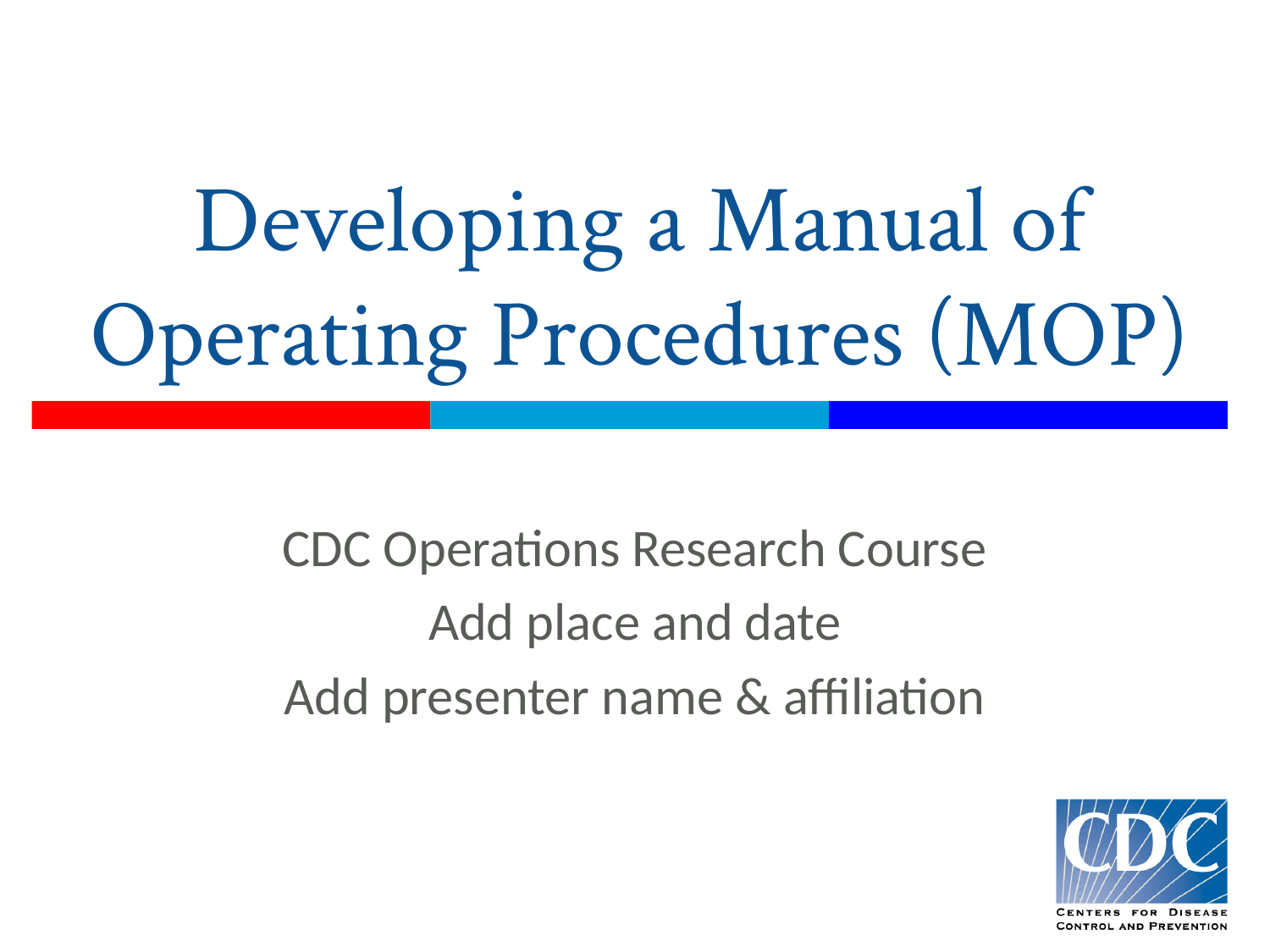

# Developing a Manual of Operating Procedures (MOP)
CDC Operations Research Course
Add place and date
Add presenter name & affiliation